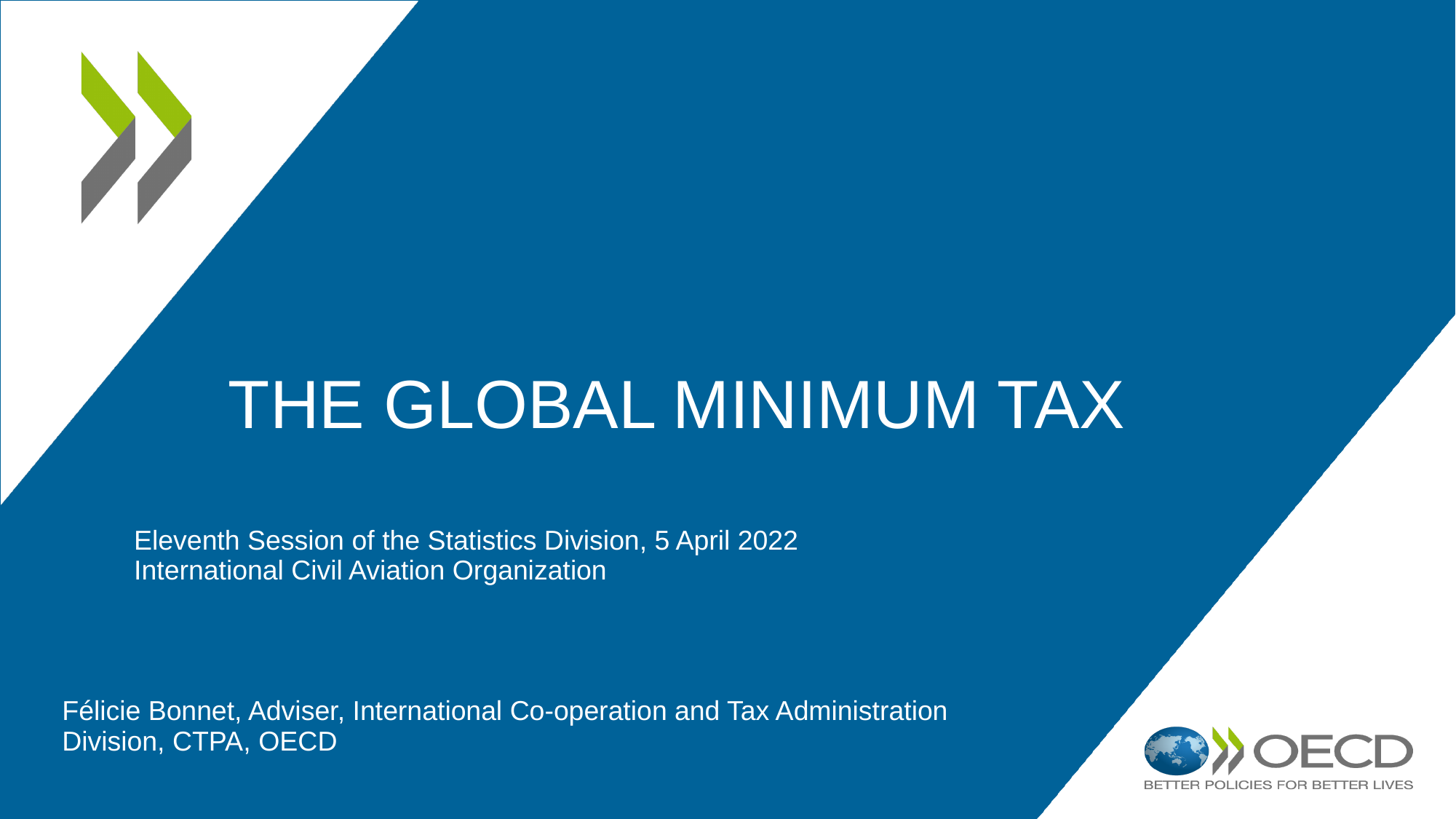

# the Global Minimum tax
Eleventh Session of the Statistics Division, 5 April 2022
International Civil Aviation Organization
Félicie Bonnet, Adviser, International Co-operation and Tax Administration Division, CTPA, OECD